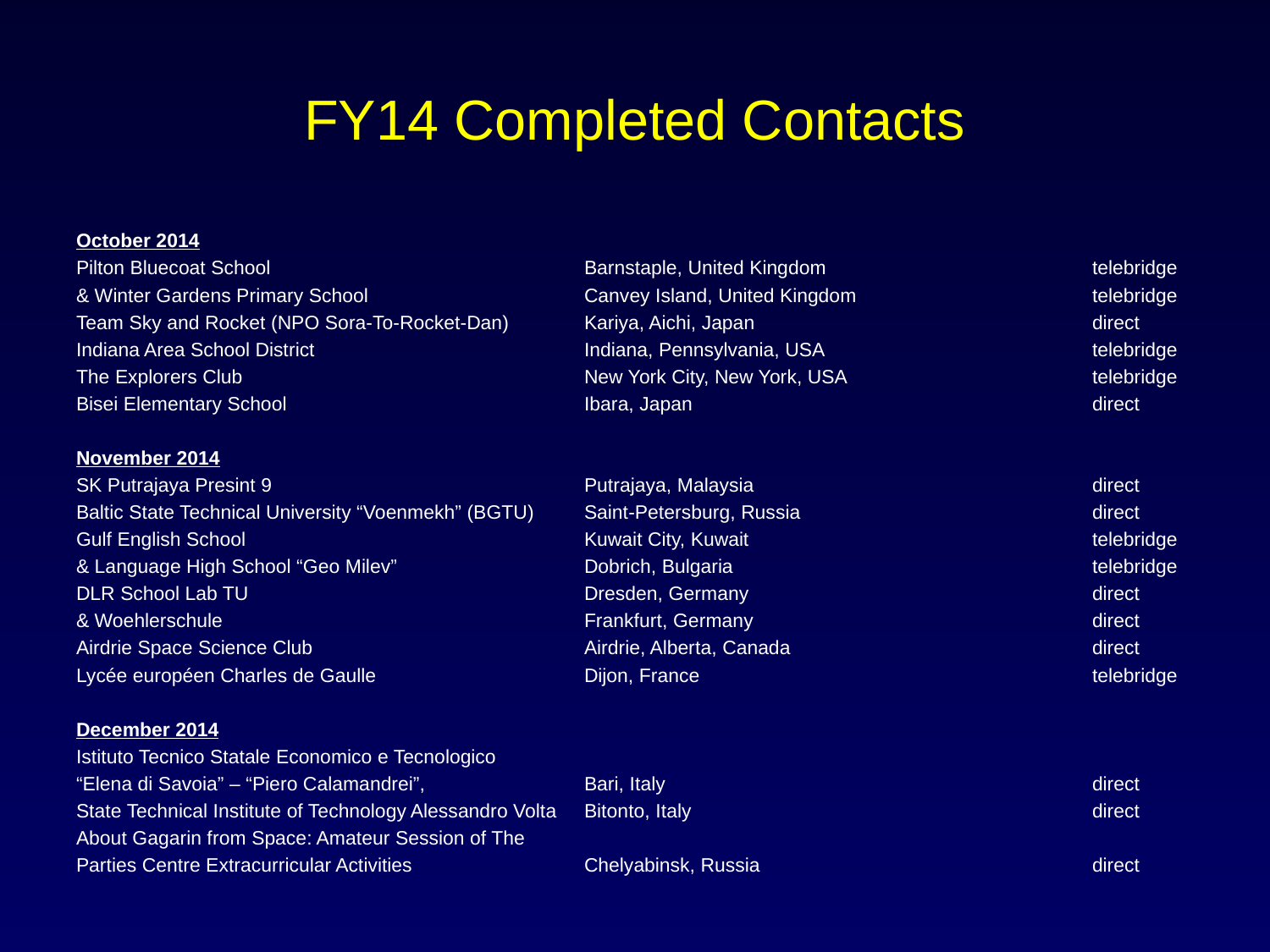

# FY14 Completed Contacts
October 2014
Pilton Bluecoat School			Barnstaple, United Kingdom			telebridge
& Winter Gardens Primary School		Canvey Island, United Kingdom		telebridge
Team Sky and Rocket (NPO Sora-To-Rocket-Dan)	Kariya, Aichi, Japan			direct
Indiana Area School District			Indiana, Pennsylvania, USA			telebridge
The Explorers Club			New York City, New York, USA		telebridge
Bisei Elementary School			Ibara, Japan				direct

November 2014
SK Putrajaya Presint 9			Putrajaya, Malaysia			direct
Baltic State Technical University “Voenmekh” (BGTU)	Saint-Petersburg, Russia			direct
Gulf English School			Kuwait City, Kuwait			telebridge
& Language High School “Geo Milev”		Dobrich, Bulgaria			telebridge
DLR School Lab TU			Dresden, Germany			direct
& Woehlerschule			Frankfurt, Germany			direct
Airdrie Space Science Club			Airdrie, Alberta, Canada			direct
Lycée européen Charles de Gaulle		Dijon, France				telebridge

December 2014
Istituto Tecnico Statale Economico e Tecnologico
“Elena di Savoia” – “Piero Calamandrei”, 		Bari, Italy 				direct
State Technical Institute of Technology Alessandro Volta	Bitonto, Italy				direct
About Gagarin from Space: Amateur Session of The
Parties Centre Extracurricular Activities		Chelyabinsk, Russia			direct